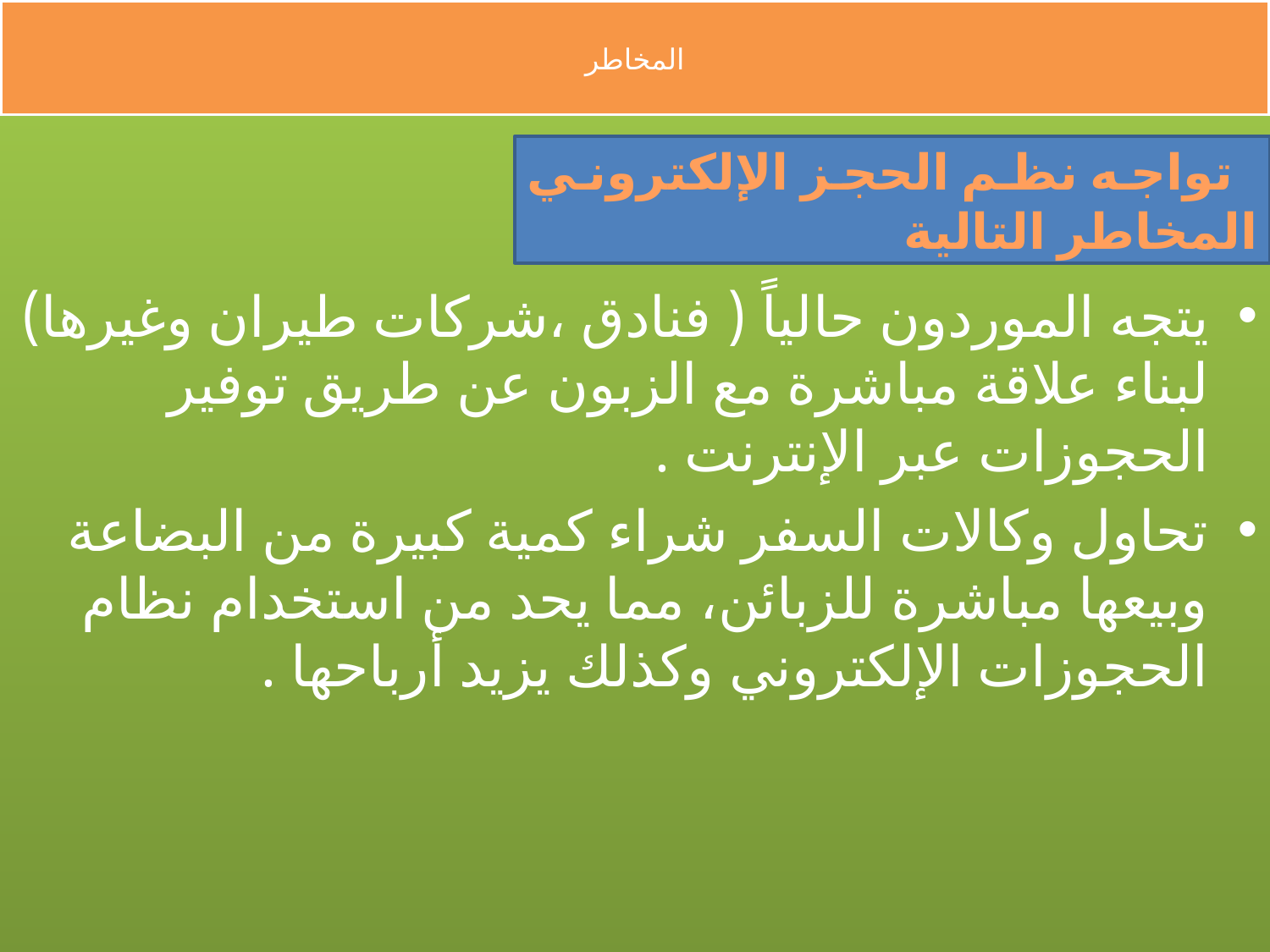

# المخاطر

يتجه الموردون حالياً ( فنادق ،شركات طيران وغيرها) لبناء علاقة مباشرة مع الزبون عن طريق توفير الحجوزات عبر الإنترنت .
تحاول وكالات السفر شراء كمية كبيرة من البضاعة وبيعها مباشرة للزبائن، مما يحد من استخدام نظام الحجوزات الإلكتروني وكذلك يزيد أرباحها .

  تواجه نظم الحجز الإلكتروني المخاطر التالية